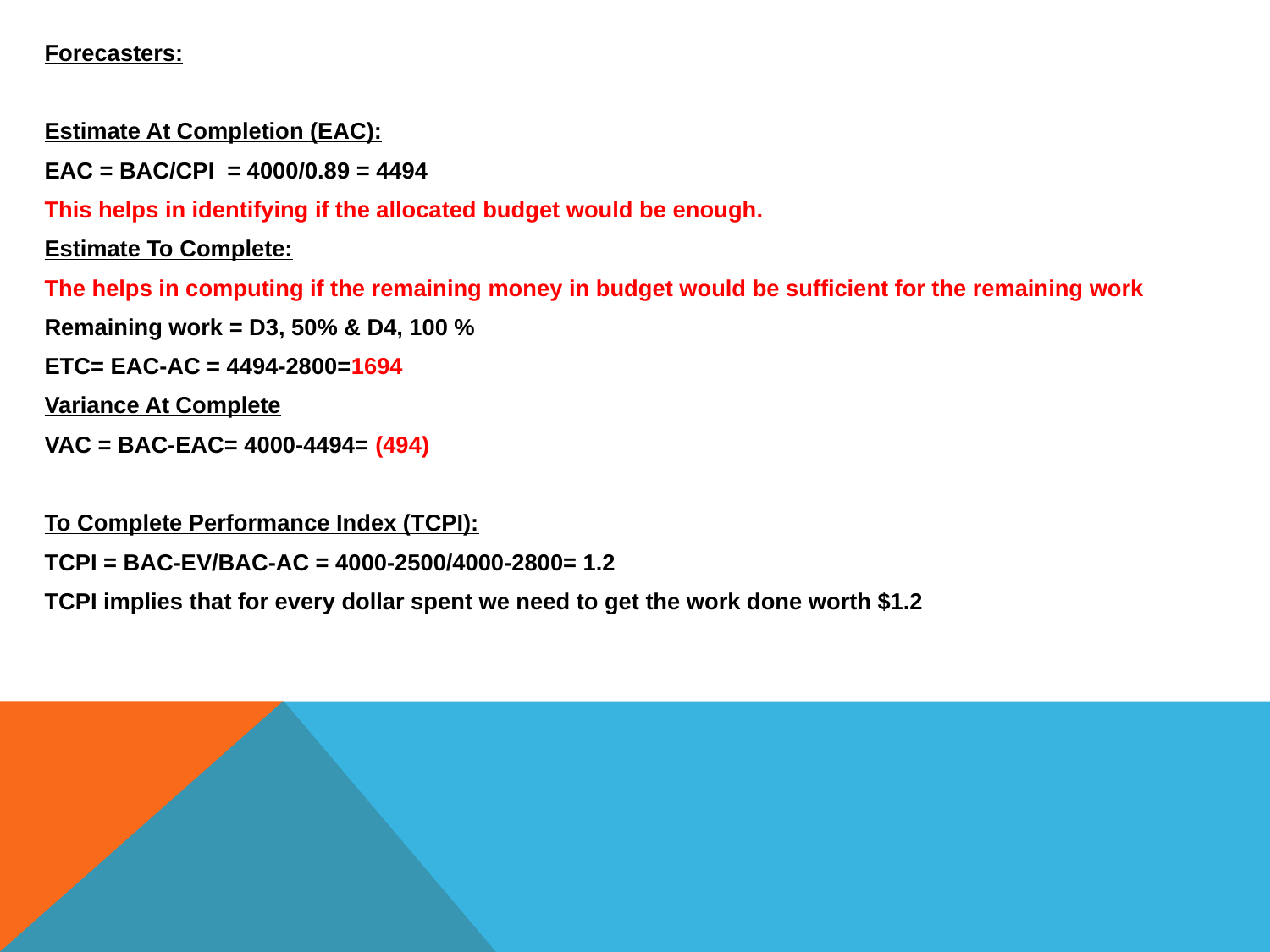

Forecasters:

Estimate At Completion (EAC):
EAC = BAC/CPI  = 4000/0.89 = 4494
This helps in identifying if the allocated budget would be enough.
Estimate To Complete:
The helps in computing if the remaining money in budget would be sufficient for the remaining work
Remaining work = D3, 50% & D4, 100 %
ETC= EAC-AC = 4494-2800=1694
Variance At Complete
VAC = BAC-EAC= 4000-4494= (494)

To Complete Performance Index (TCPI):
TCPI = BAC-EV/BAC-AC = 4000-2500/4000-2800= 1.2
TCPI implies that for every dollar spent we need to get the work done worth $1.2